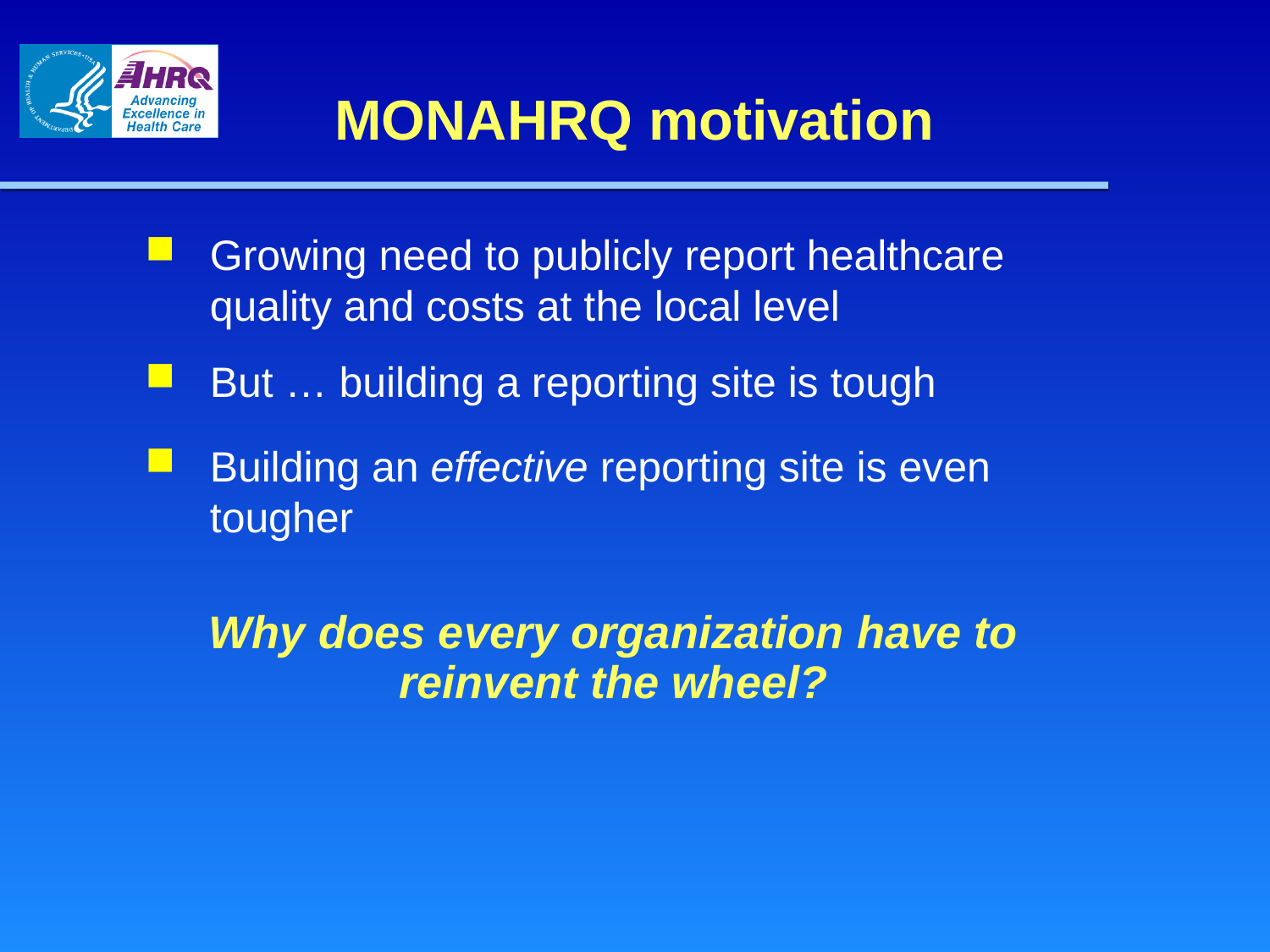

# MONAHRQ motivation

Growing need to publicly report healthcare quality and costs at the local level
But … building a reporting site is tough
Building an effective reporting site is even tougher
Why does every organization have to reinvent the wheel?